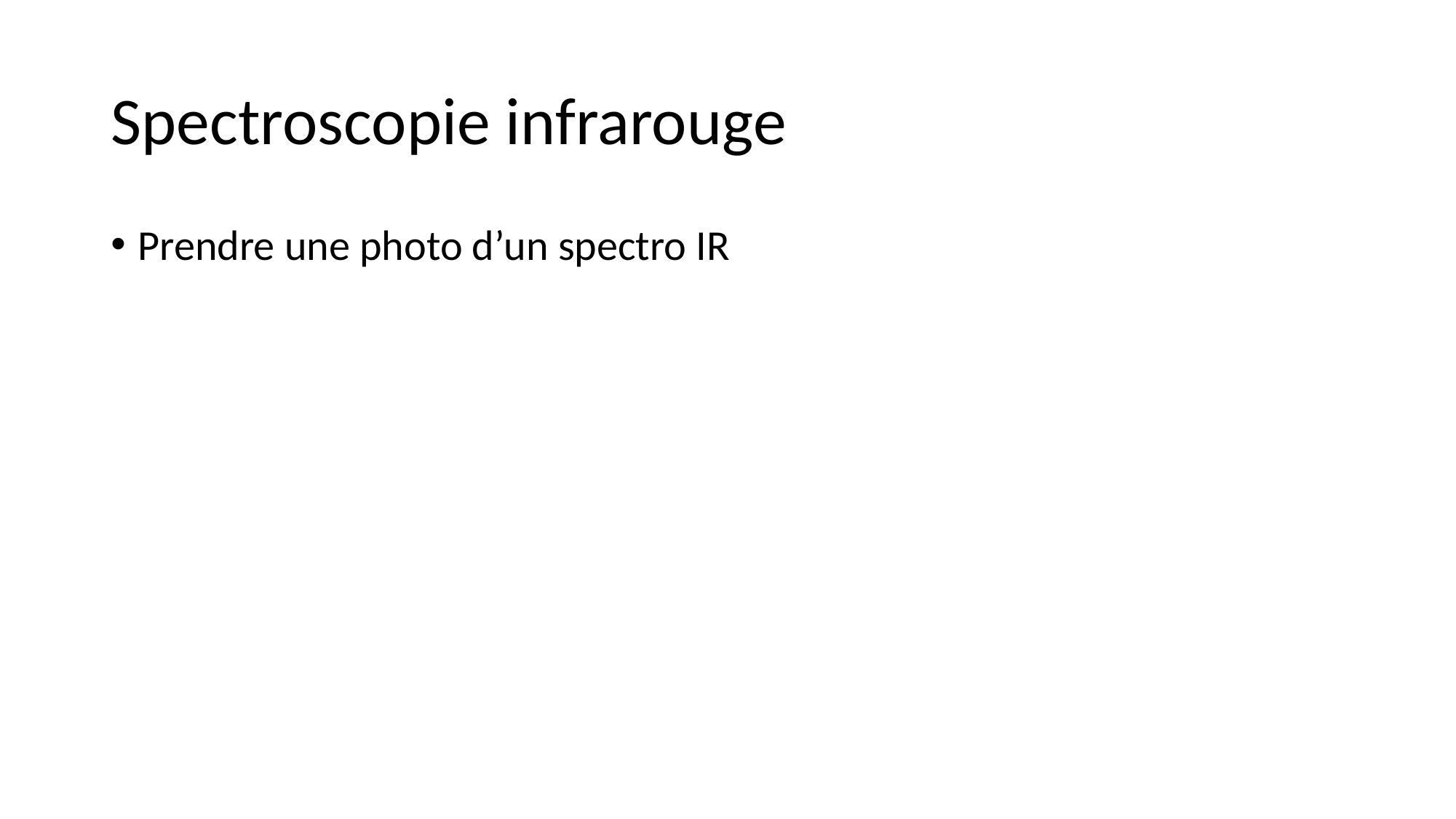

# Spectroscopie infrarouge
Prendre une photo d’un spectro IR